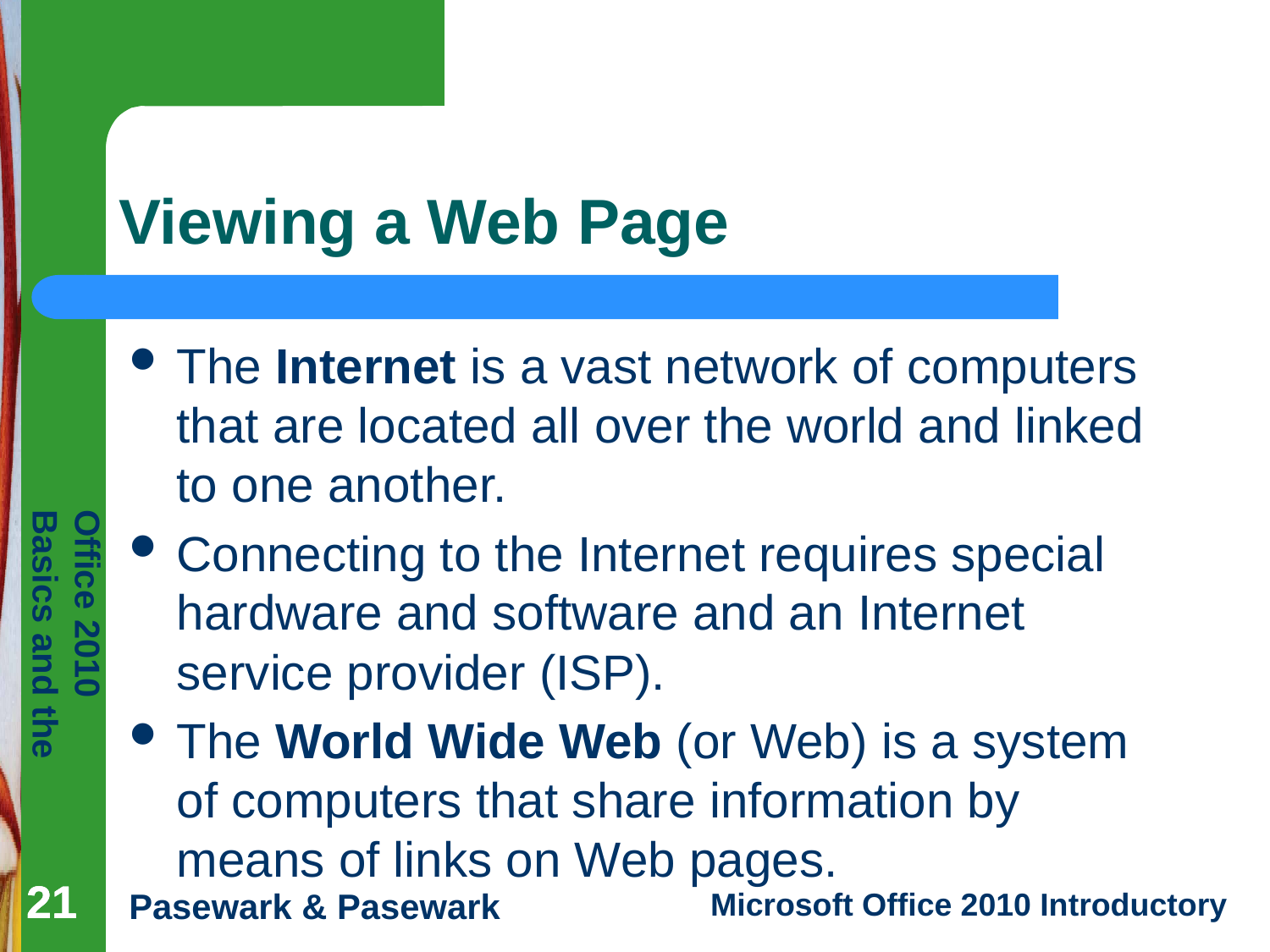

# Viewing a Web Page
The Internet is a vast network of computers that are located all over the world and linked to one another.
Connecting to the Internet requires special hardware and software and an Internet service provider (ISP).
The World Wide Web (or Web) is a system of computers that share information by means of links on Web pages.
21
21
21